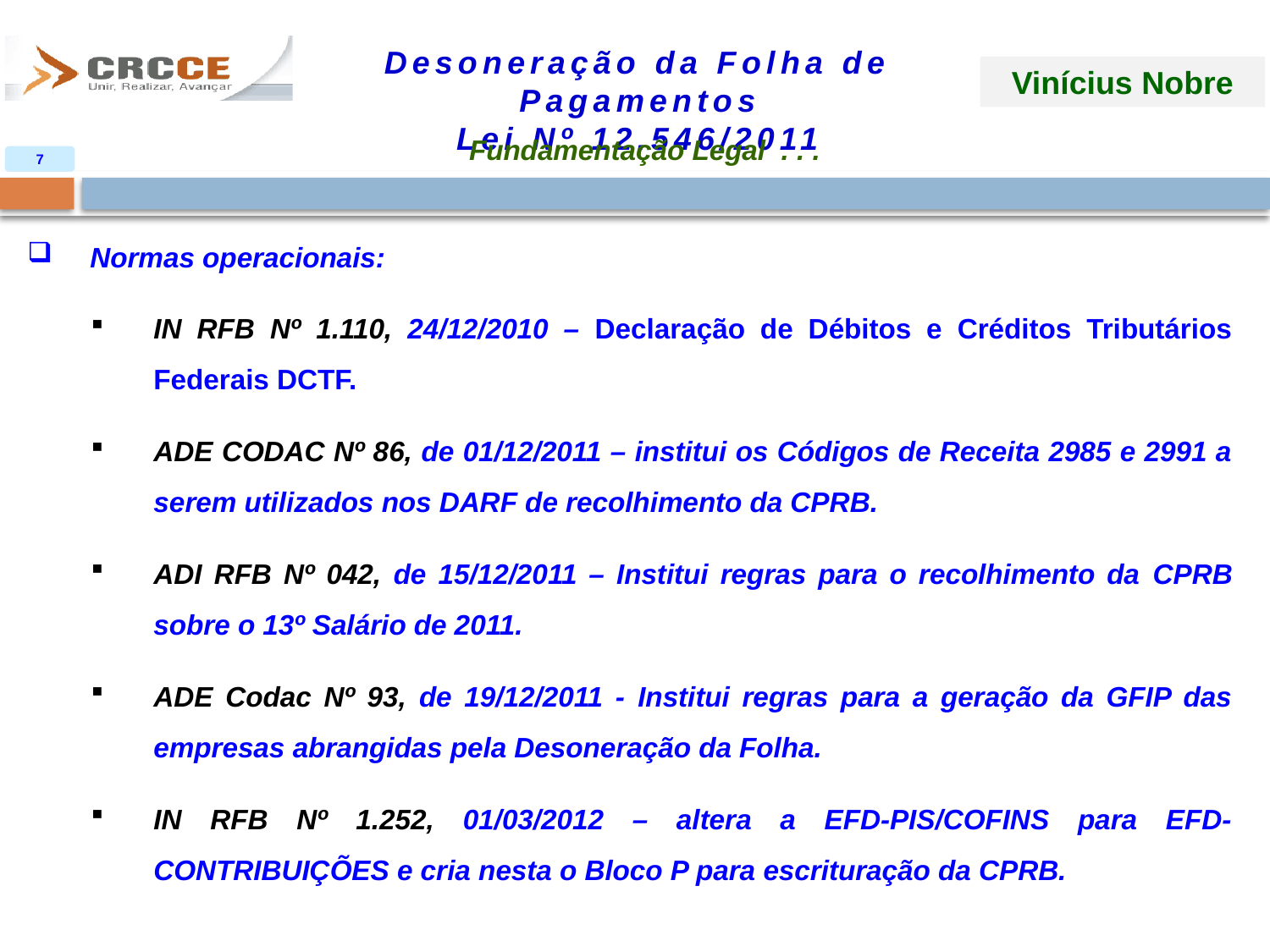

Fundamentação Legal  . . .
7
Normas operacionais:
IN RFB Nº 1.110, 24/12/2010 – Declaração de Débitos e Créditos Tributários Federais DCTF.
ADE CODAC Nº 86, de 01/12/2011 – institui os Códigos de Receita 2985 e 2991 a serem utilizados nos DARF de recolhimento da CPRB.
ADI RFB Nº 042, de 15/12/2011 – Institui regras para o recolhimento da CPRB sobre o 13º Salário de 2011.
ADE Codac Nº 93, de 19/12/2011 - Institui regras para a geração da GFIP das empresas abrangidas pela Desoneração da Folha.
IN RFB Nº 1.252, 01/03/2012 – altera a EFD-PIS/COFINS para EFD-CONTRIBUIÇÕES e cria nesta o Bloco P para escrituração da CPRB.